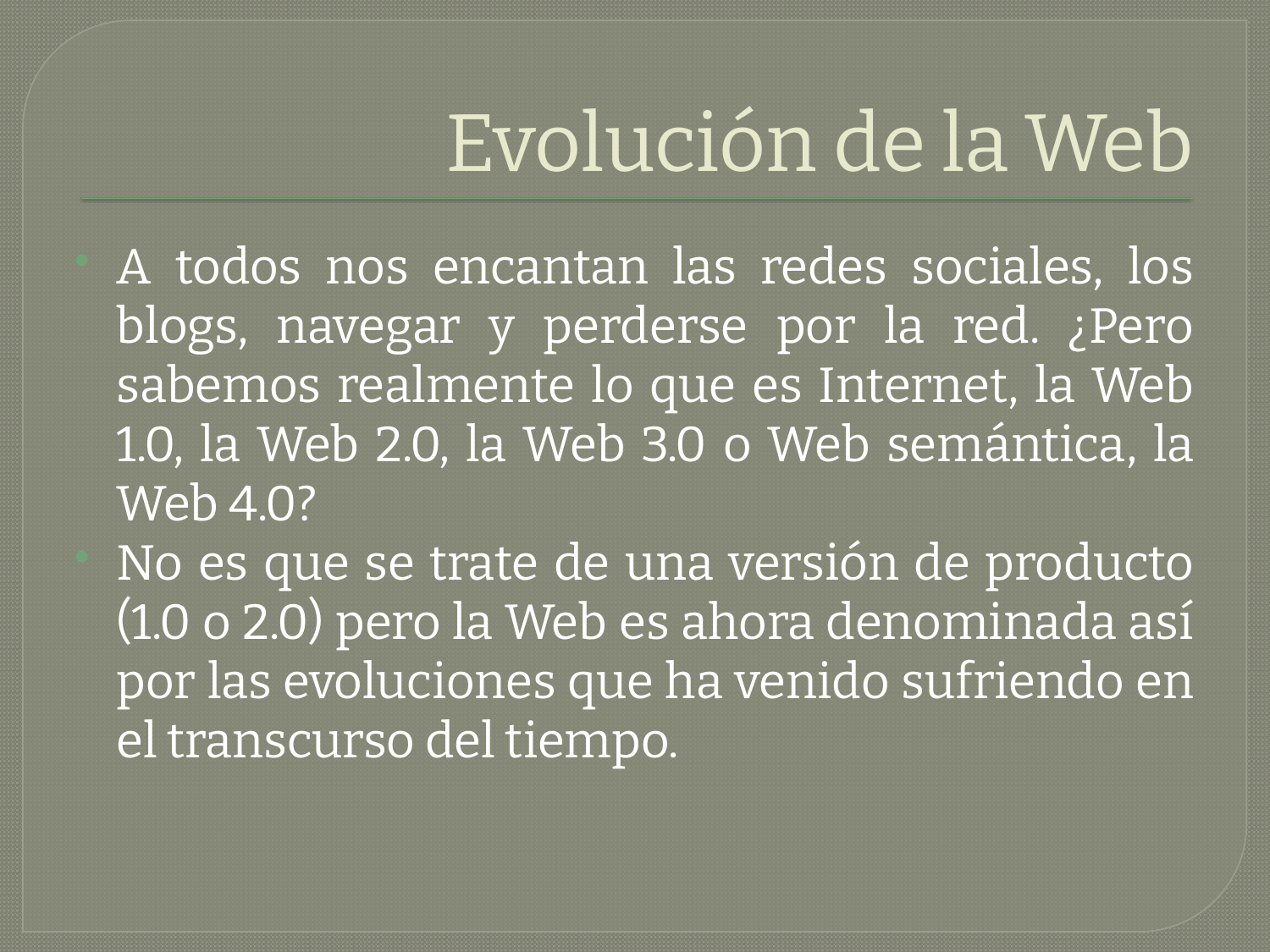

# Evolución de la Web
A todos nos encantan las redes sociales, los blogs, navegar y perderse por la red. ¿Pero sabemos realmente lo que es Internet, la Web 1.0, la Web 2.0, la Web 3.0 o Web semántica, la Web 4.0?
No es que se trate de una versión de producto (1.0 o 2.0) pero la Web es ahora denominada así por las evoluciones que ha venido sufriendo en el transcurso del tiempo.